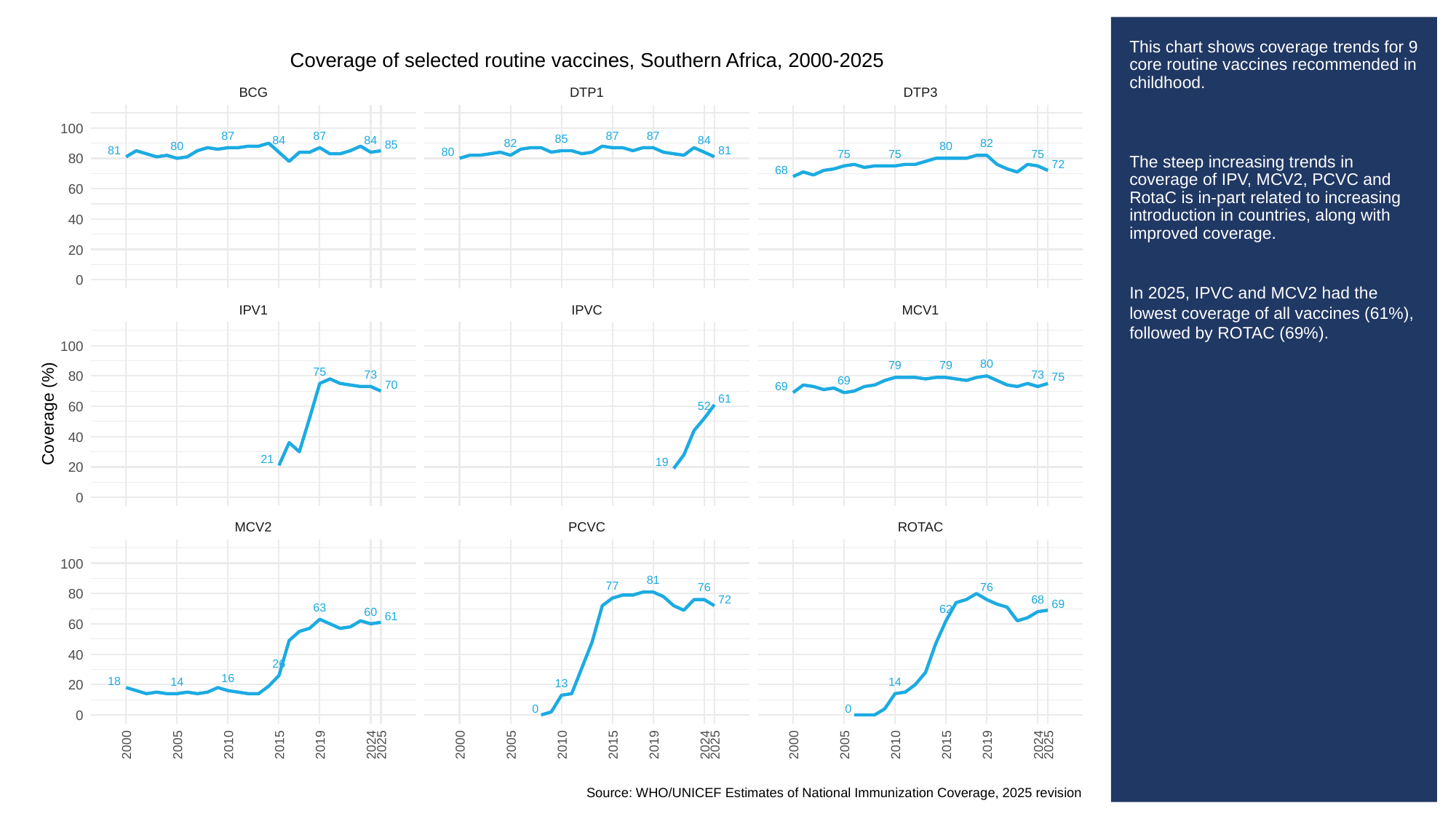

# This chart shows coverage trends for 9 core routine vaccines recommended in childhood.

The steep increasing trends in coverage of IPV, MCV2, PCVC and RotaC is in-part related to increasing introduction in countries, along with improved coverage.

In 2025, IPVC and MCV2 had the lowest coverage of all vaccines (61%), followed by ROTAC (69%).

Coverage of selected routine vaccines, Southern Africa, 2000-2025
BCG
DTP1
DTP3

100

87
87
87
87
85
84
84
84
82
82
85
80
80

81
81

80
75
75
75
80

72
68

60

40

20

0

IPV1
IPVC
MCV1

100

80

79
79
75
73
73
80
75

69

70
69

61
60
52

Coverage (%)

40

21
19
20

0

MCV2
PCVC
ROTAC

100

81

77
76
76
80

72
68
69
63
62
60

61
60

40

26

16
18
14
14
13
20

0
0
0

2000
2005
2010
2015
2019
2024
2025
2000
2005
2010
2015
2019
2024
2025
2000
2005
2010
2015
2019
2024
2025
Source: WHO/UNICEF Estimates of National Immunization Coverage, 2025 revision